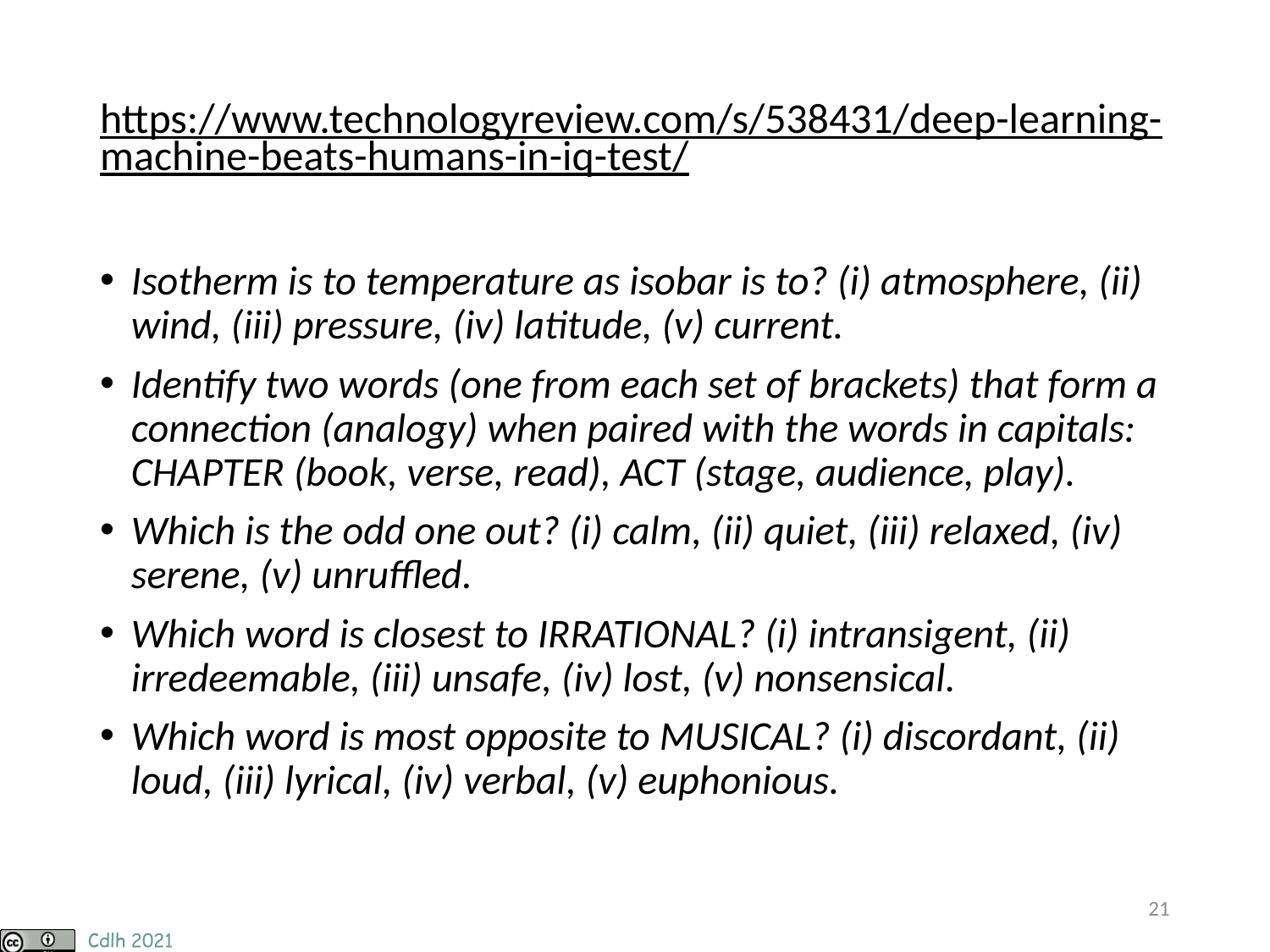

# https://www.technologyreview.com/s/538431/deep-learning-machine-beats-humans-in-iq-test/
Isotherm is to temperature as isobar is to? (i) atmosphere, (ii) wind, (iii) pressure, (iv) latitude, (v) current.
Identify two words (one from each set of brackets) that form a connection (analogy) when paired with the words in capitals: CHAPTER (book, verse, read), ACT (stage, audience, play).
Which is the odd one out? (i) calm, (ii) quiet, (iii) relaxed, (iv) serene, (v) unruffled.
Which word is closest to IRRATIONAL? (i) intransigent, (ii) irredeemable, (iii) unsafe, (iv) lost, (v) nonsensical.
Which word is most opposite to MUSICAL? (i) discordant, (ii) loud, (iii) lyrical, (iv) verbal, (v) euphonious.

21